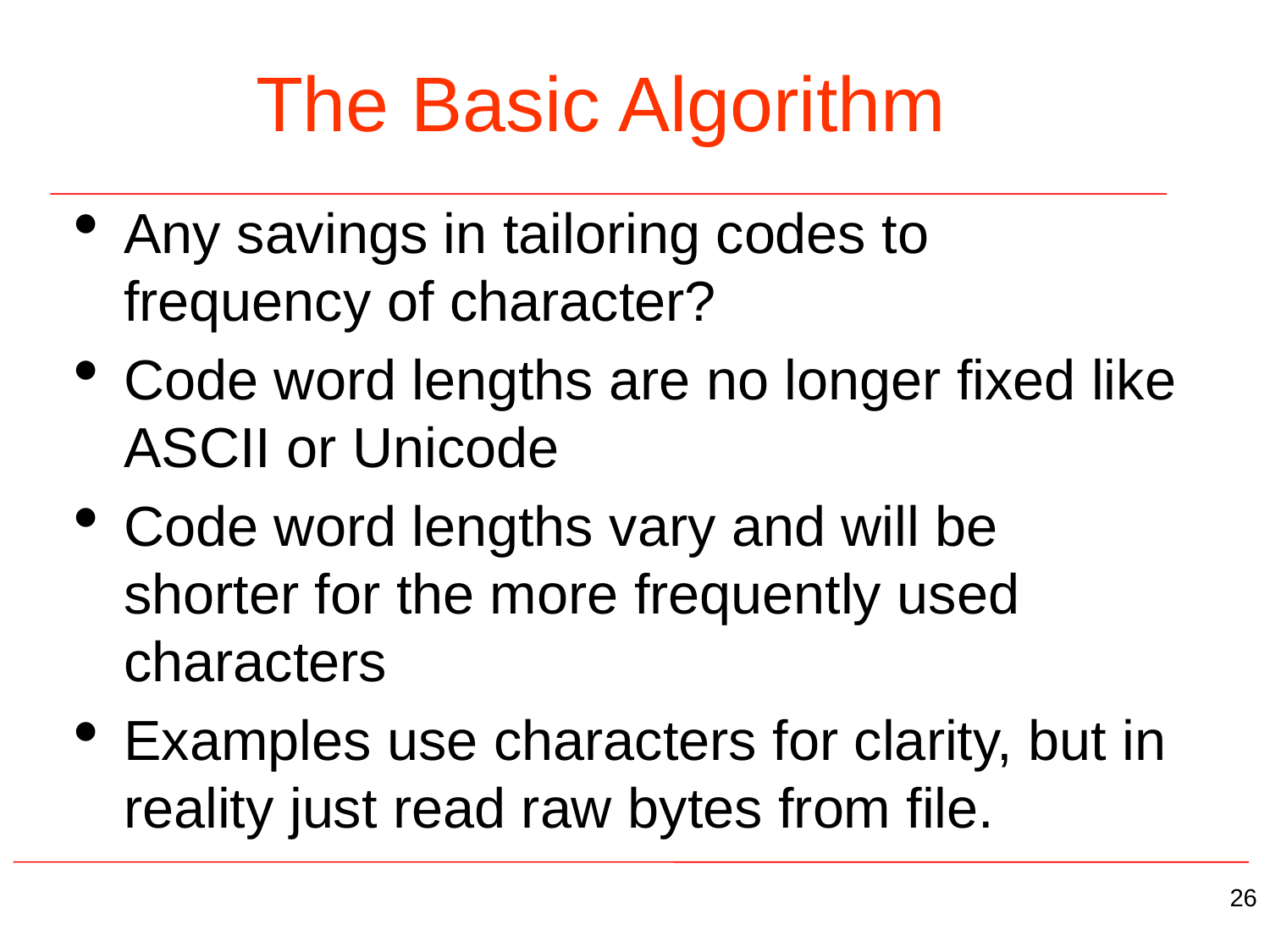

# The Basic Algorithm
Any savings in tailoring codes to frequency of character?
Code word lengths are no longer fixed like ASCII or Unicode
Code word lengths vary and will be shorter for the more frequently used characters
Examples use characters for clarity, but in reality just read raw bytes from file.

26